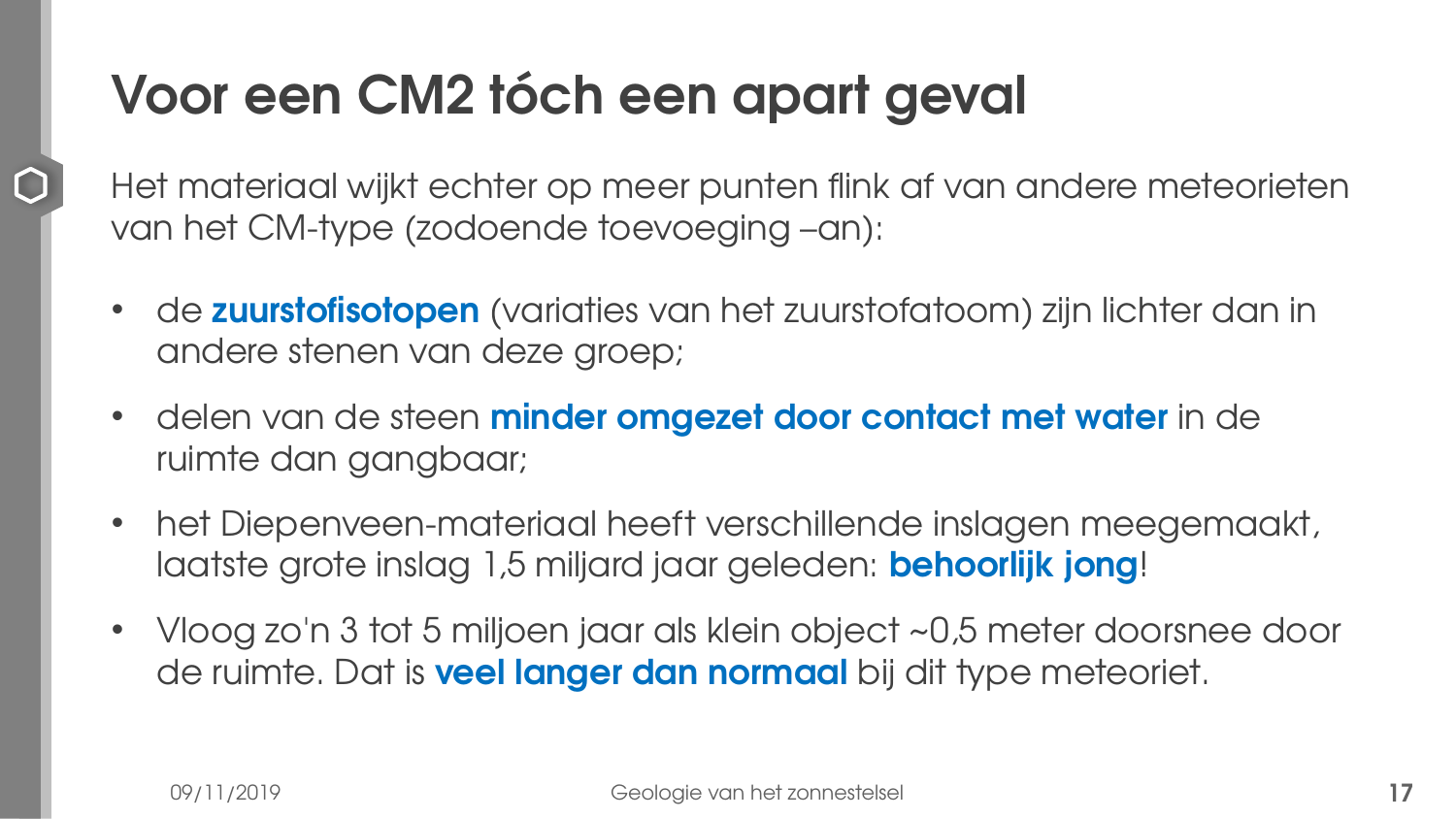

# Voor een CM2 tóch een apart geval
Het materiaal wijkt echter op meer punten flink af van andere meteorieten van het CM-type (zodoende toevoeging –an):

de zuurstofisotopen (variaties van het zuurstofatoom) zijn lichter dan in andere stenen van deze groep;

delen van de steen minder omgezet door contact met water in de ruimte dan gangbaar;

het Diepenveen-materiaal heeft verschillende inslagen meegemaakt, laatste grote inslag 1,5 miljard jaar geleden: behoorlijk jong!

Vloog zo'n 3 tot 5 miljoen jaar als klein object ~0,5 meter doorsnee door de ruimte. Dat is veel langer dan normaal bij dit type meteoriet.
09/11/2019
Geologie van het zonnestelsel
17